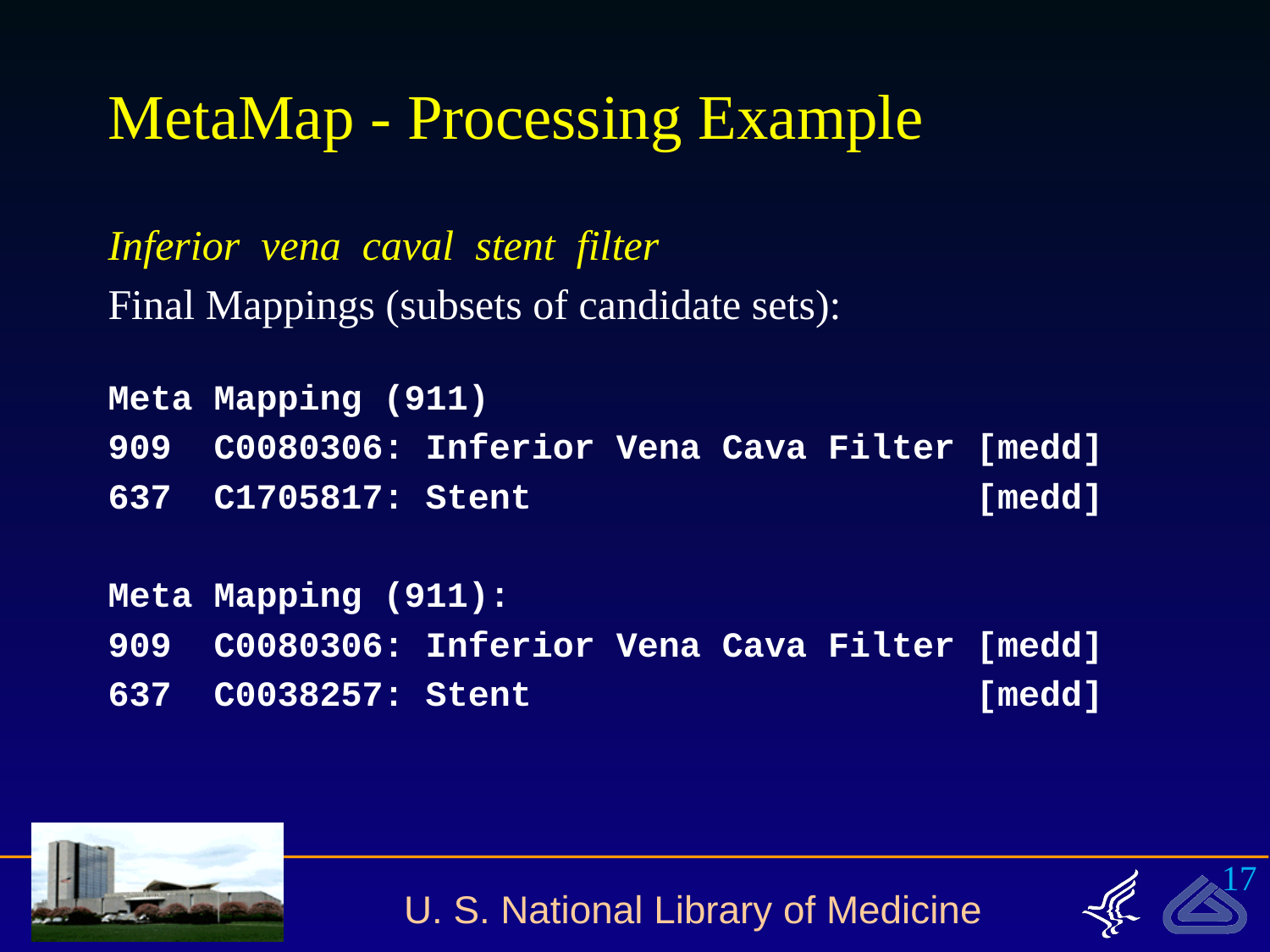

# MetaMap - Processing Example
Inferior  vena  caval  stent  filter
Final Mappings (subsets of candidate sets):

Meta Mapping (911)
909  C0080306: Inferior Vena Cava Filter [medd]
637  C1705817: Stent                     [medd]

Meta Mapping (911):
909  C0080306: Inferior Vena Cava Filter [medd]
637  C0038257: Stent                     [medd]
17